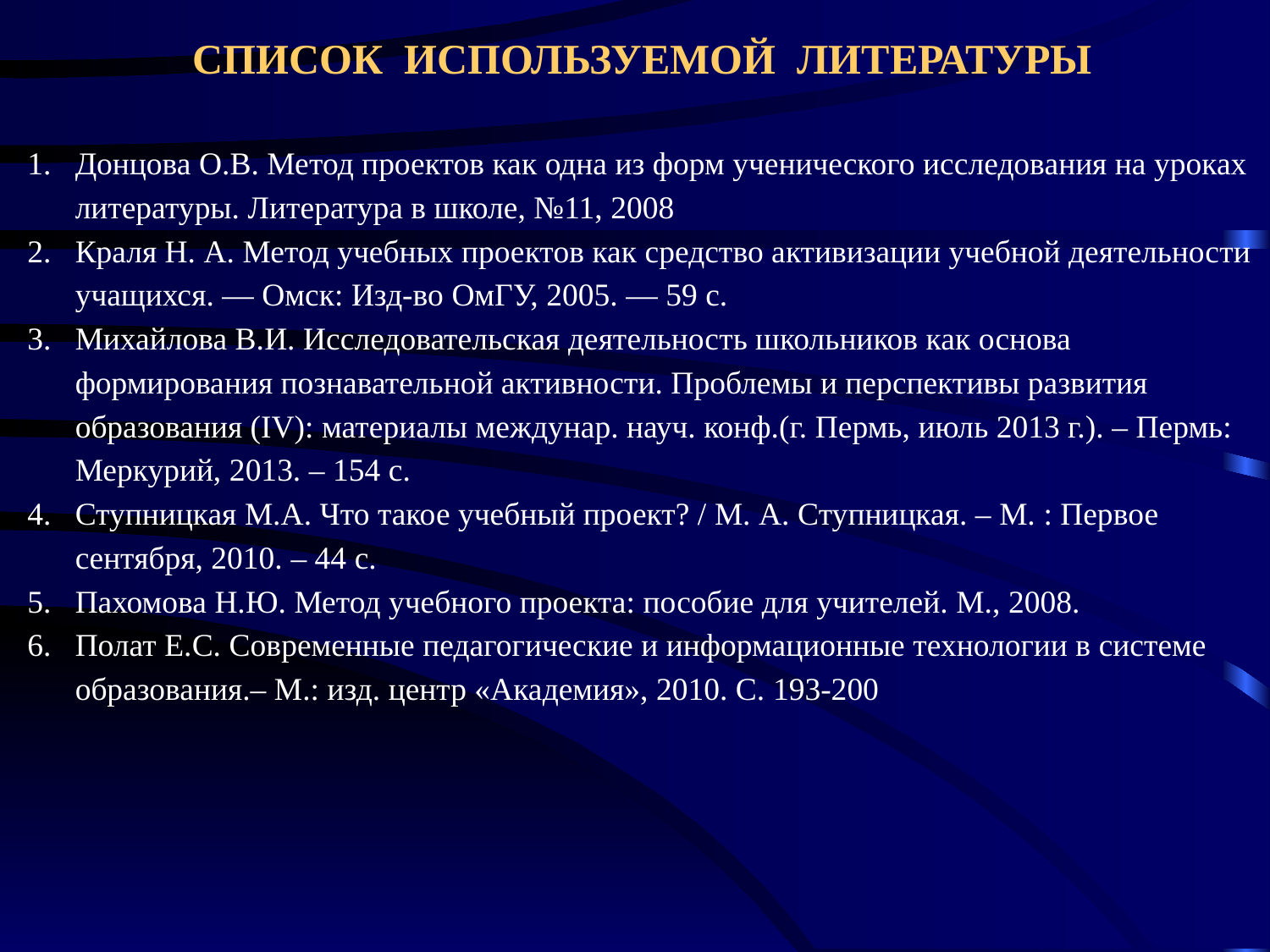

# СПИСОК  ИСПОЛЬЗУЕМОЙ  ЛИТЕРАТУРЫ
Донцова О.В. Метод проектов как одна из форм ученического исследования на уроках литературы. Литература в школе, №11, 2008
Краля Н. А. Метод учебных проектов как средство активизации учебной деятельности учащихся. — Омск: Изд-во ОмГУ, 2005. — 59 с.
Михайлова В.И. Исследовательская деятельность школьников как основа формирования познавательной активности. Проблемы и перспективы развития образования (IV): материалы междунар. науч. конф.(г. Пермь, июль 2013 г.). – Пермь: Меркурий, 2013. – 154 с.
Ступницкая М.А. Что такое учебный проект? / М. А. Ступницкая. – М. : Первое сентября, 2010. – 44 с.
Пахомова Н.Ю. Метод учебного проекта: пособие для учителей. М., 2008.
Полат Е.С. Современные педагогические и информационные технологии в системе образования.– М.: изд. центр «Академия», 2010. С. 193-200